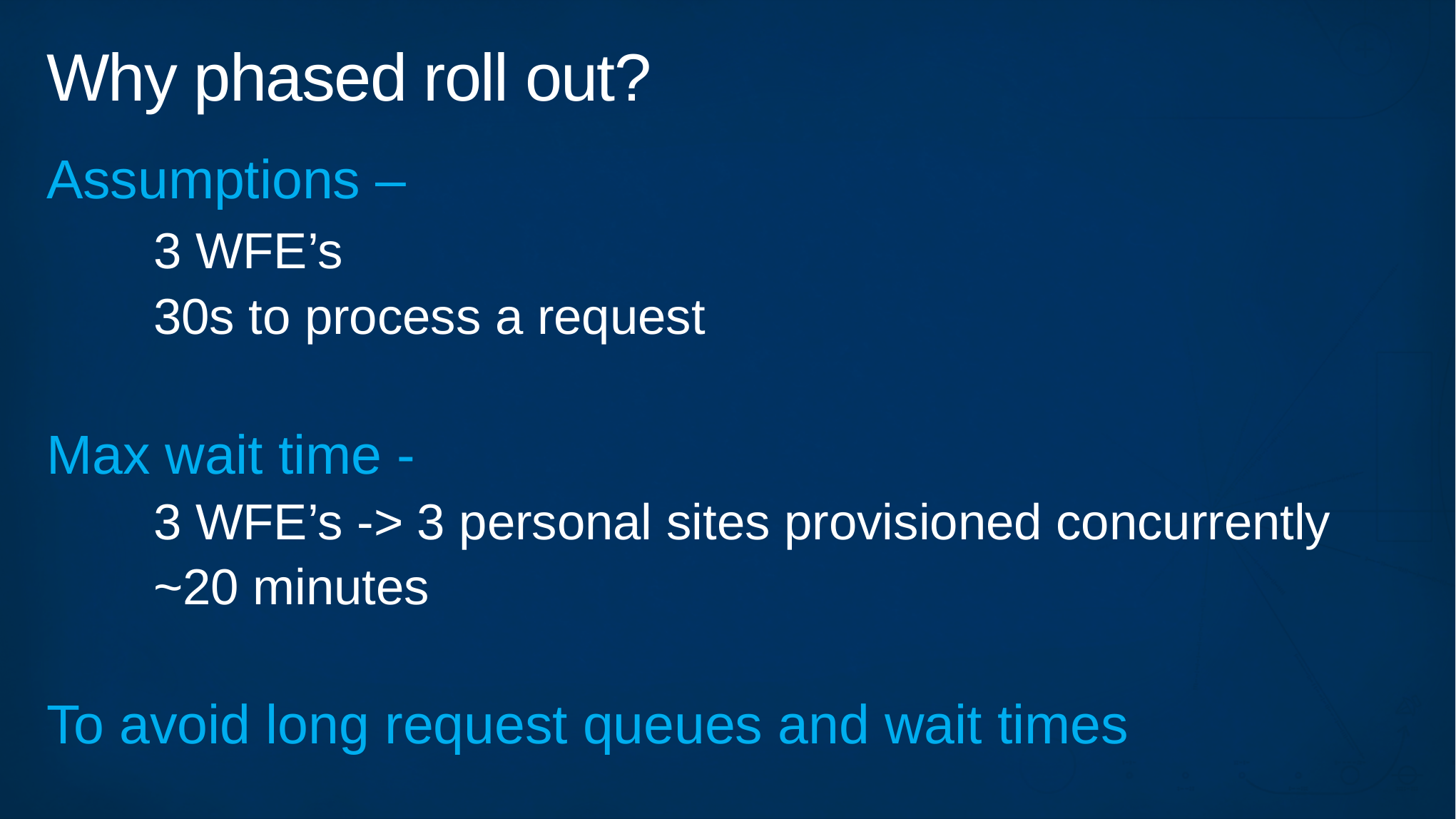

# Why phased roll out?
Assumptions –
	3 WFE’s
	30s to process a request

Max wait time -
	3 WFE’s -> 3 personal sites provisioned concurrently
	~20 minutes

To avoid long request queues and wait times